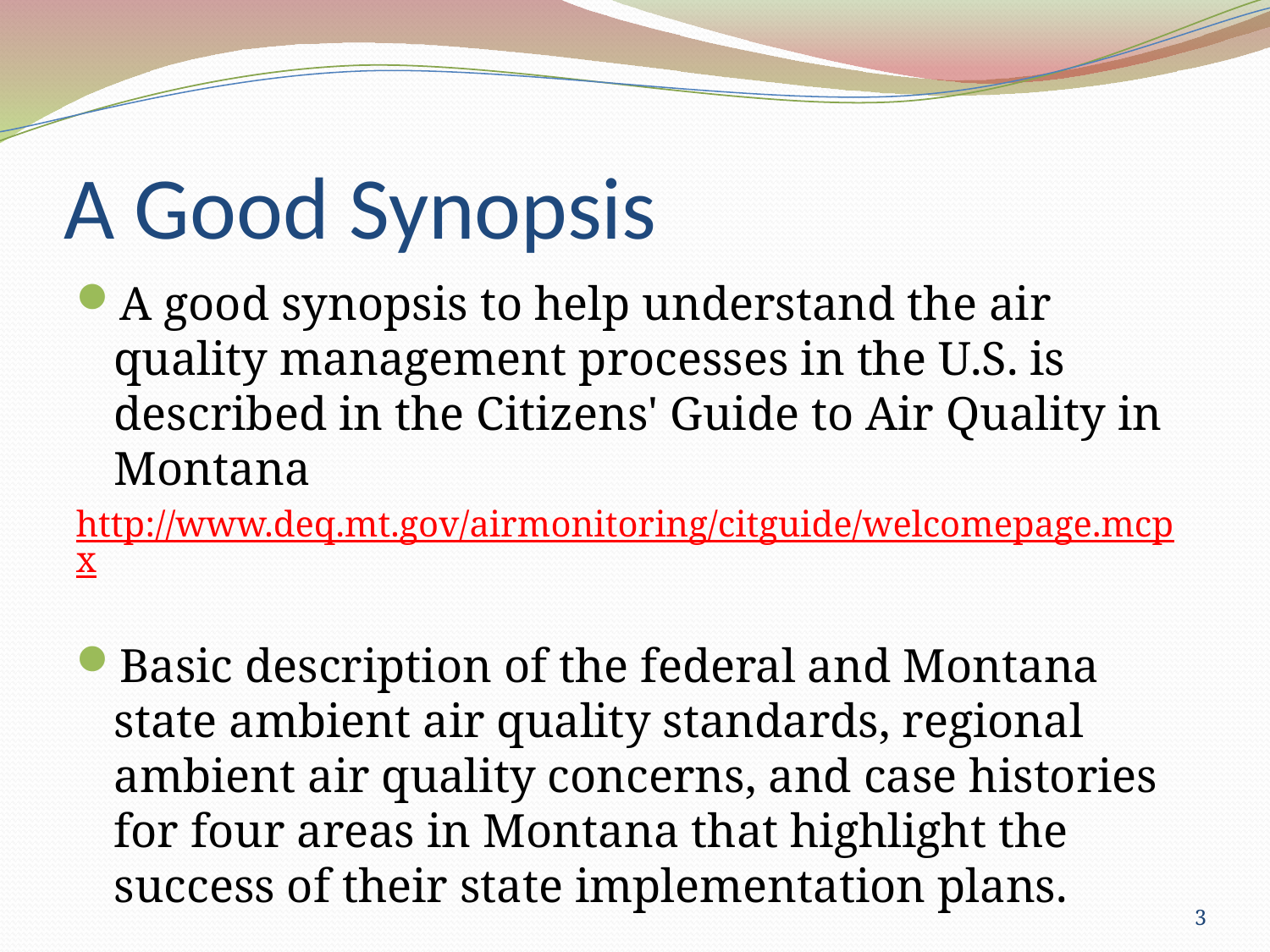

# A Good Synopsis
A good synopsis to help understand the air quality management processes in the U.S. is described in the Citizens' Guide to Air Quality in Montana
http://www.deq.mt.gov/airmonitoring/citguide/welcomepage.mcpx
Basic description of the federal and Montana state ambient air quality standards, regional ambient air quality concerns, and case histories for four areas in Montana that highlight the success of their state implementation plans.

3